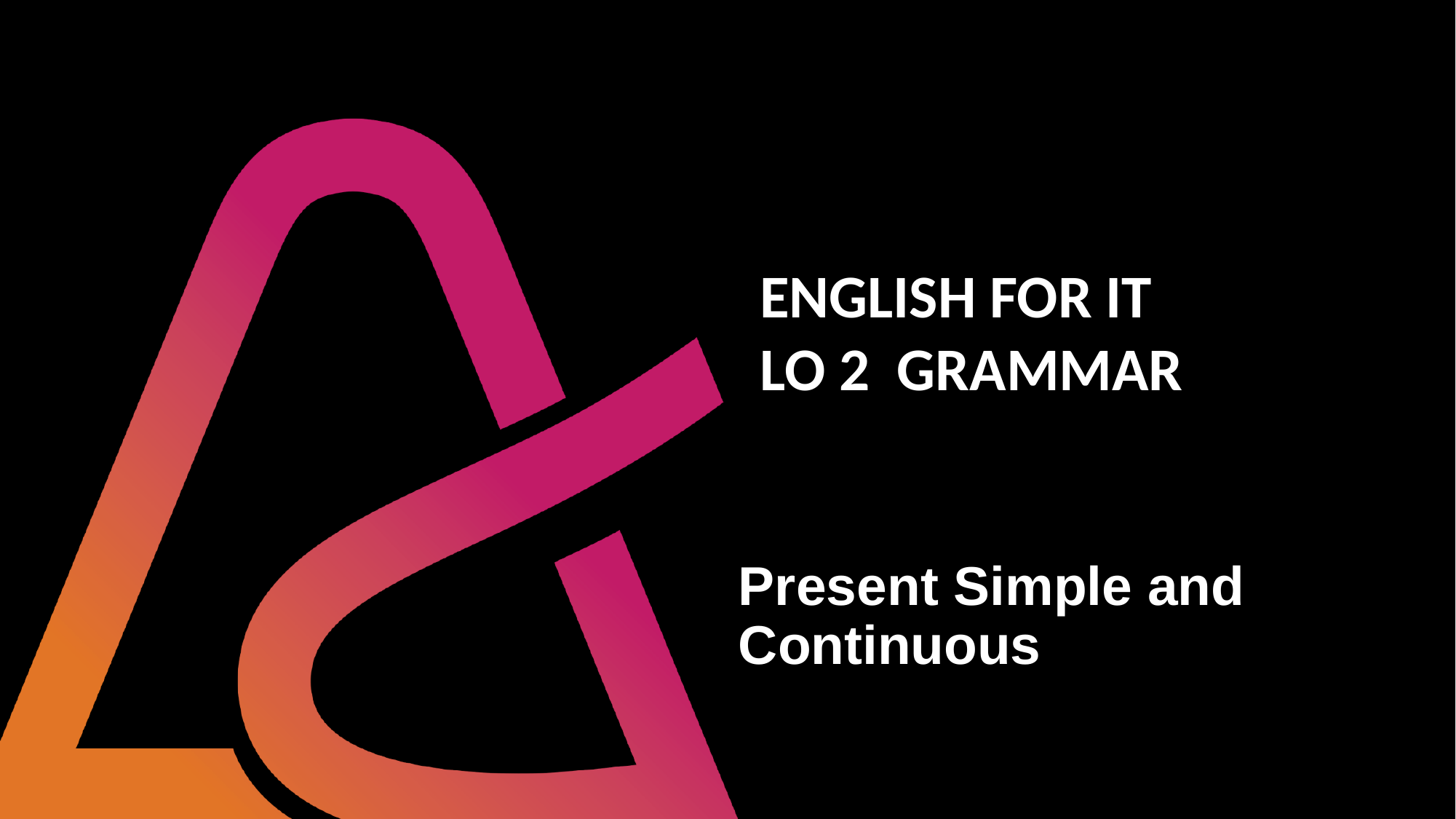

ENGLISH FOR IT
LO 2  GRAMMAR
# Present Simple and Continuous